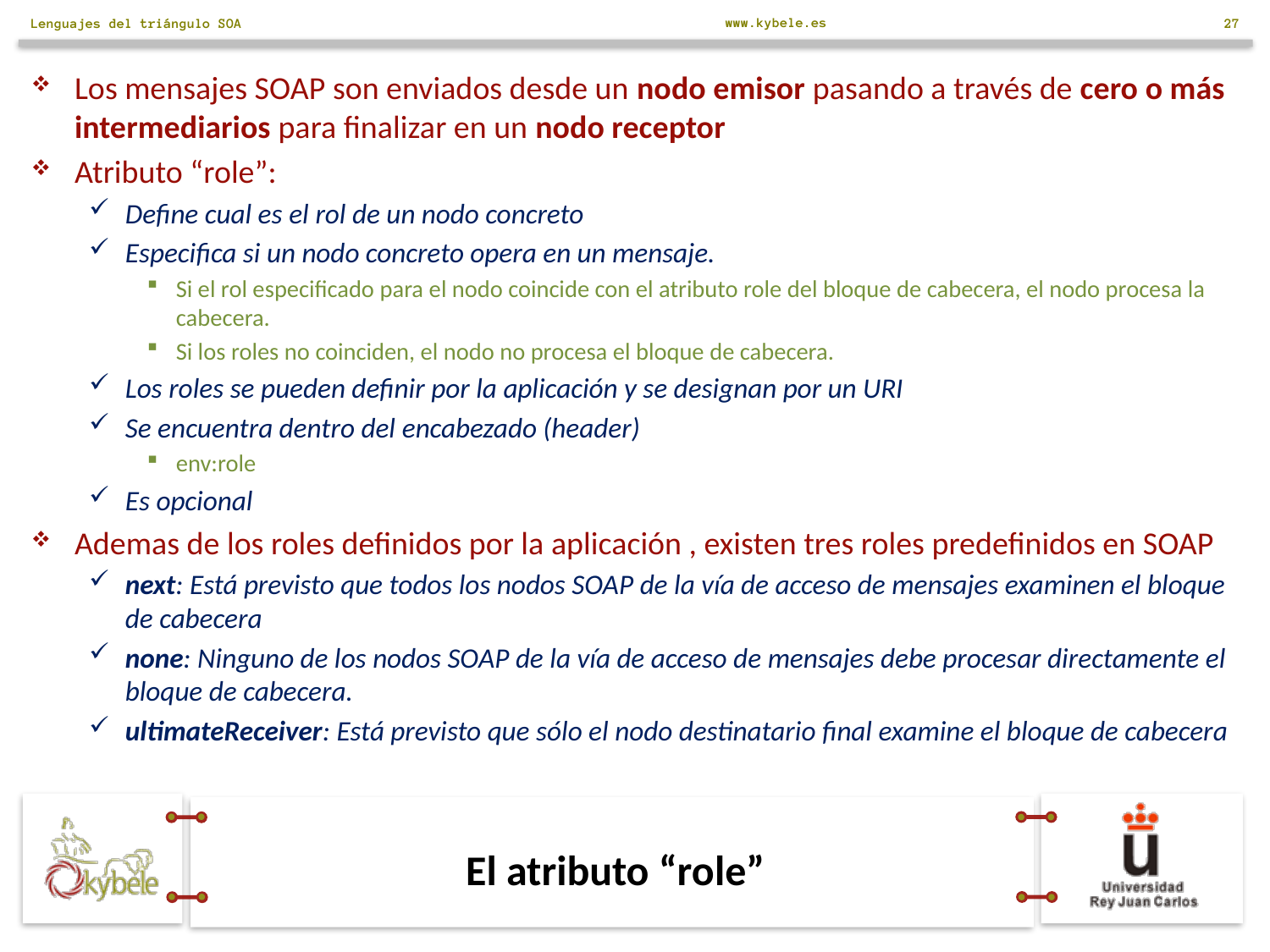

Lenguajes del triángulo SOA
27
Los mensajes SOAP son enviados desde un nodo emisor pasando a través de cero o más intermediarios para finalizar en un nodo receptor
Atributo “role”:
Define cual es el rol de un nodo concreto
Especifica si un nodo concreto opera en un mensaje.
Si el rol especificado para el nodo coincide con el atributo role del bloque de cabecera, el nodo procesa la cabecera.
Si los roles no coinciden, el nodo no procesa el bloque de cabecera.
Los roles se pueden definir por la aplicación y se designan por un URI
Se encuentra dentro del encabezado (header)
env:role
Es opcional
Ademas de los roles definidos por la aplicación , existen tres roles predefinidos en SOAP
next: Está previsto que todos los nodos SOAP de la vía de acceso de mensajes examinen el bloque de cabecera
none: Ninguno de los nodos SOAP de la vía de acceso de mensajes debe procesar directamente el bloque de cabecera.
ultimateReceiver: Está previsto que sólo el nodo destinatario final examine el bloque de cabecera
# El atributo “role”